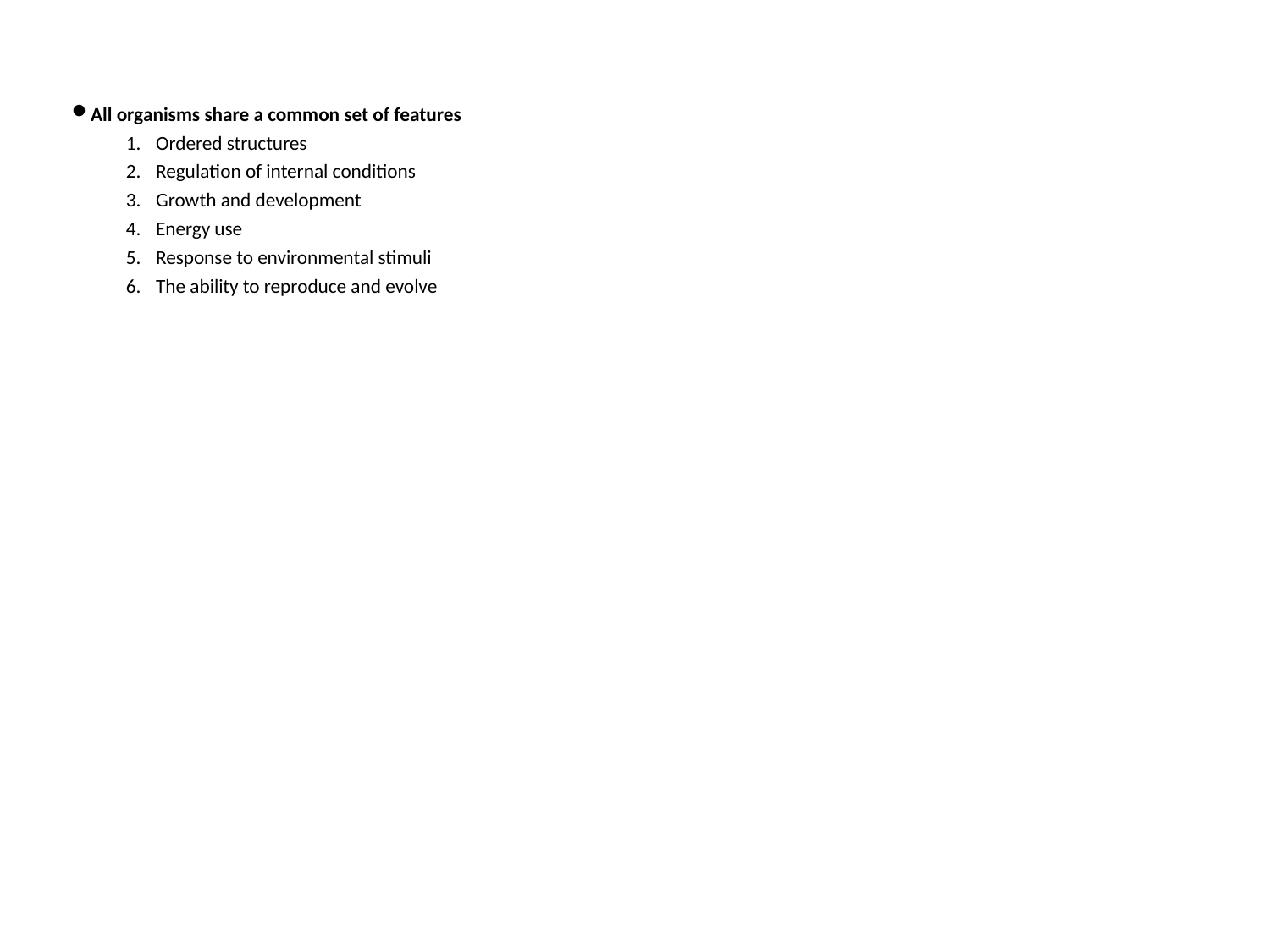

0
All organisms share a common set of features
Ordered structures
Regulation of internal conditions
Growth and development
Energy use
Response to environmental stimuli
The ability to reproduce and evolve